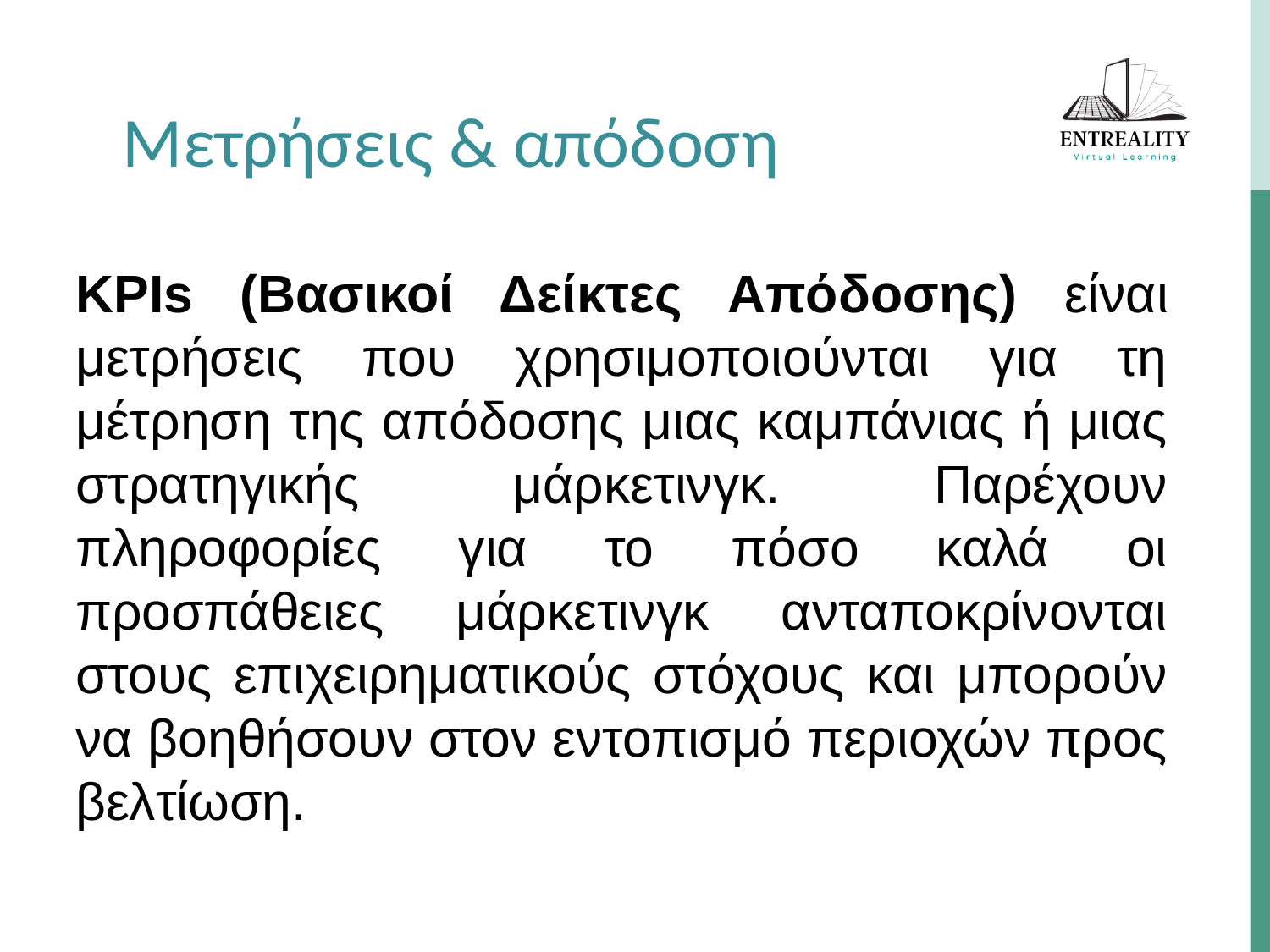

Μετρήσεις & απόδοση
KPIs (Βασικοί Δείκτες Απόδοσης) είναι μετρήσεις που χρησιμοποιούνται για τη μέτρηση της απόδοσης μιας καμπάνιας ή μιας στρατηγικής μάρκετινγκ. Παρέχουν πληροφορίες για το πόσο καλά οι προσπάθειες μάρκετινγκ ανταποκρίνονται στους επιχειρηματικούς στόχους και μπορούν να βοηθήσουν στον εντοπισμό περιοχών προς βελτίωση.